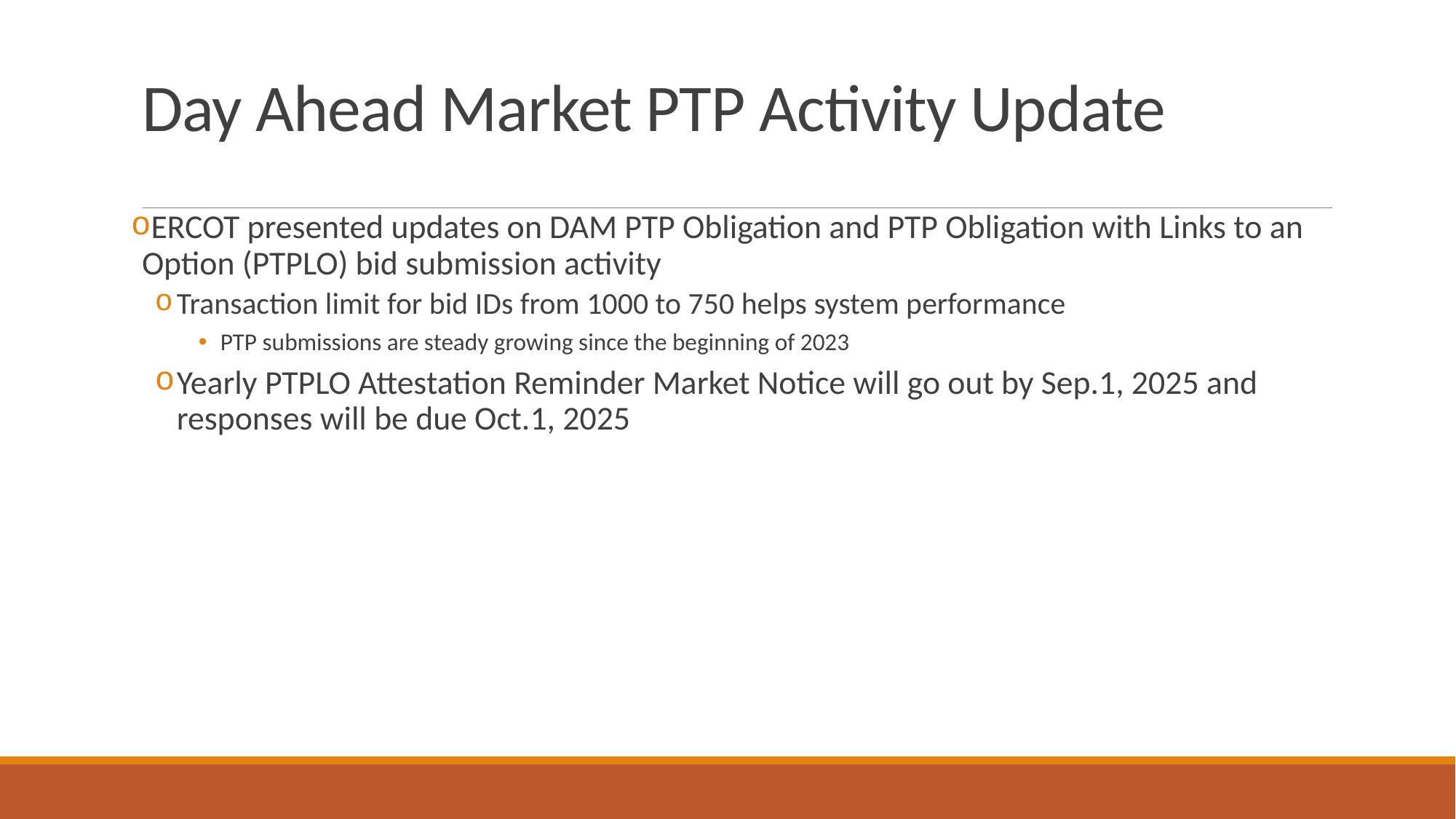

# Day Ahead Market PTP Activity Update
ERCOT presented updates on DAM PTP Obligation and PTP Obligation with Links to an Option (PTPLO) bid submission activity
Transaction limit for bid IDs from 1000 to 750 helps system performance
PTP submissions are steady growing since the beginning of 2023
Yearly PTPLO Attestation Reminder Market Notice will go out by Sep.1, 2025 and responses will be due Oct.1, 2025